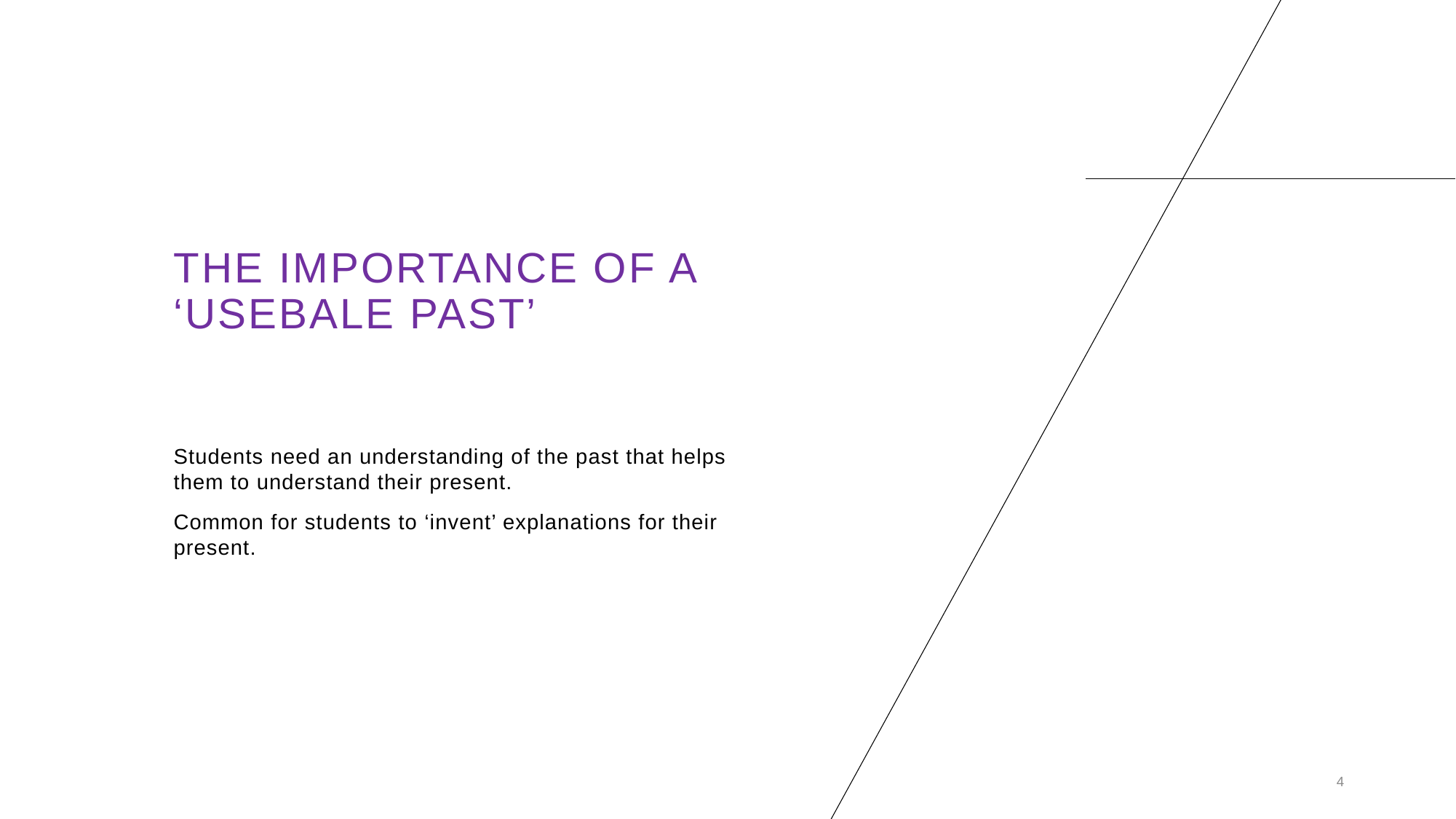

# THE IMPORTANCE OF A ‘USEBALE PAST’
Students need an understanding of the past that helps them to understand their present.
Common for students to ‘invent’ explanations for their present.
4